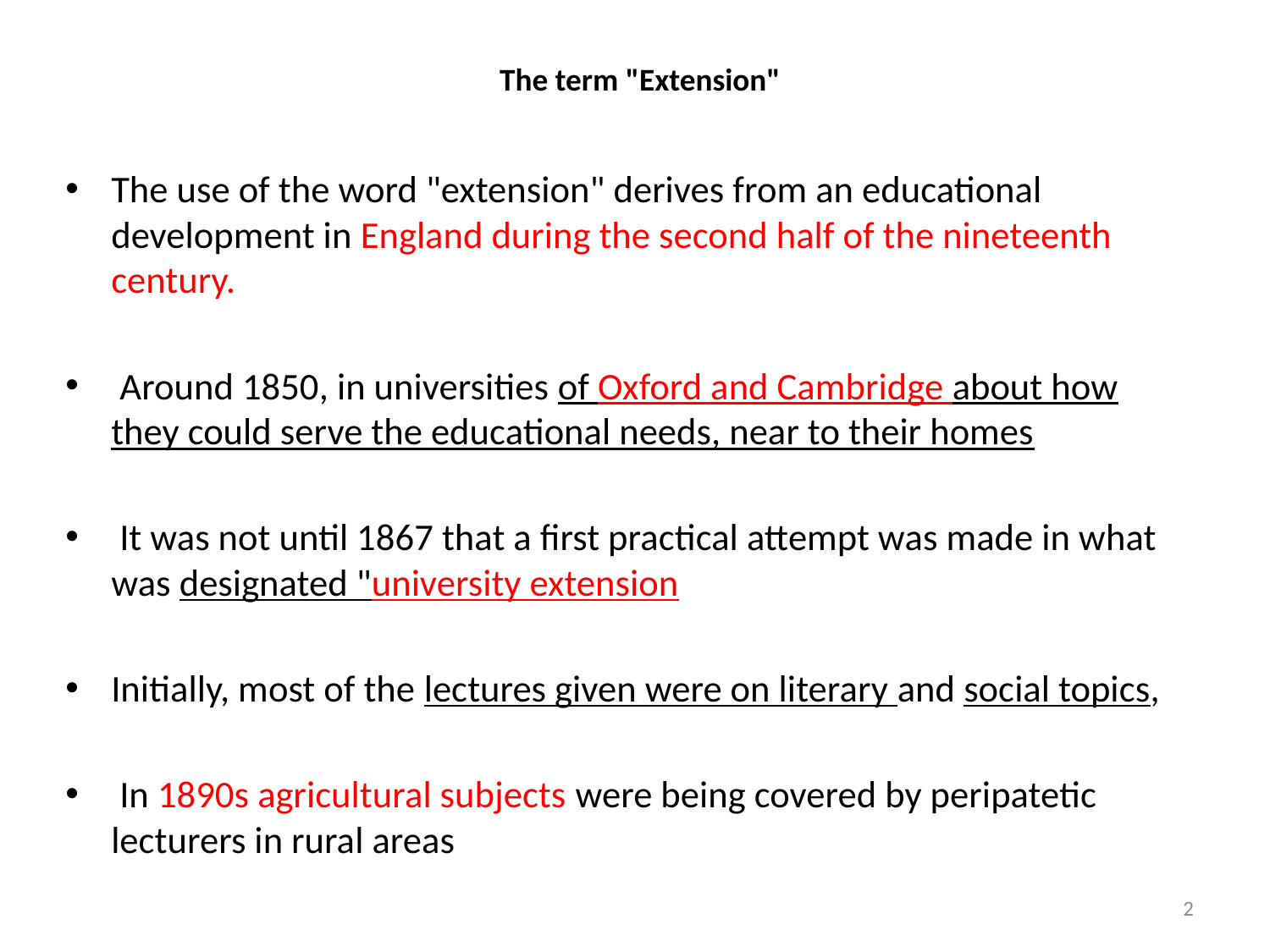

# The term "Extension"
The use of the word "extension" derives from an educational development in England during the second half of the nineteenth century.

 Around 1850, in universities of Oxford and Cambridge about how they could serve the educational needs, near to their homes

 It was not until 1867 that a first practical attempt was made in what was designated "university extension

Initially, most of the lectures given were on literary and social topics,

 In 1890s agricultural subjects were being covered by peripatetic lecturers in rural areas

2